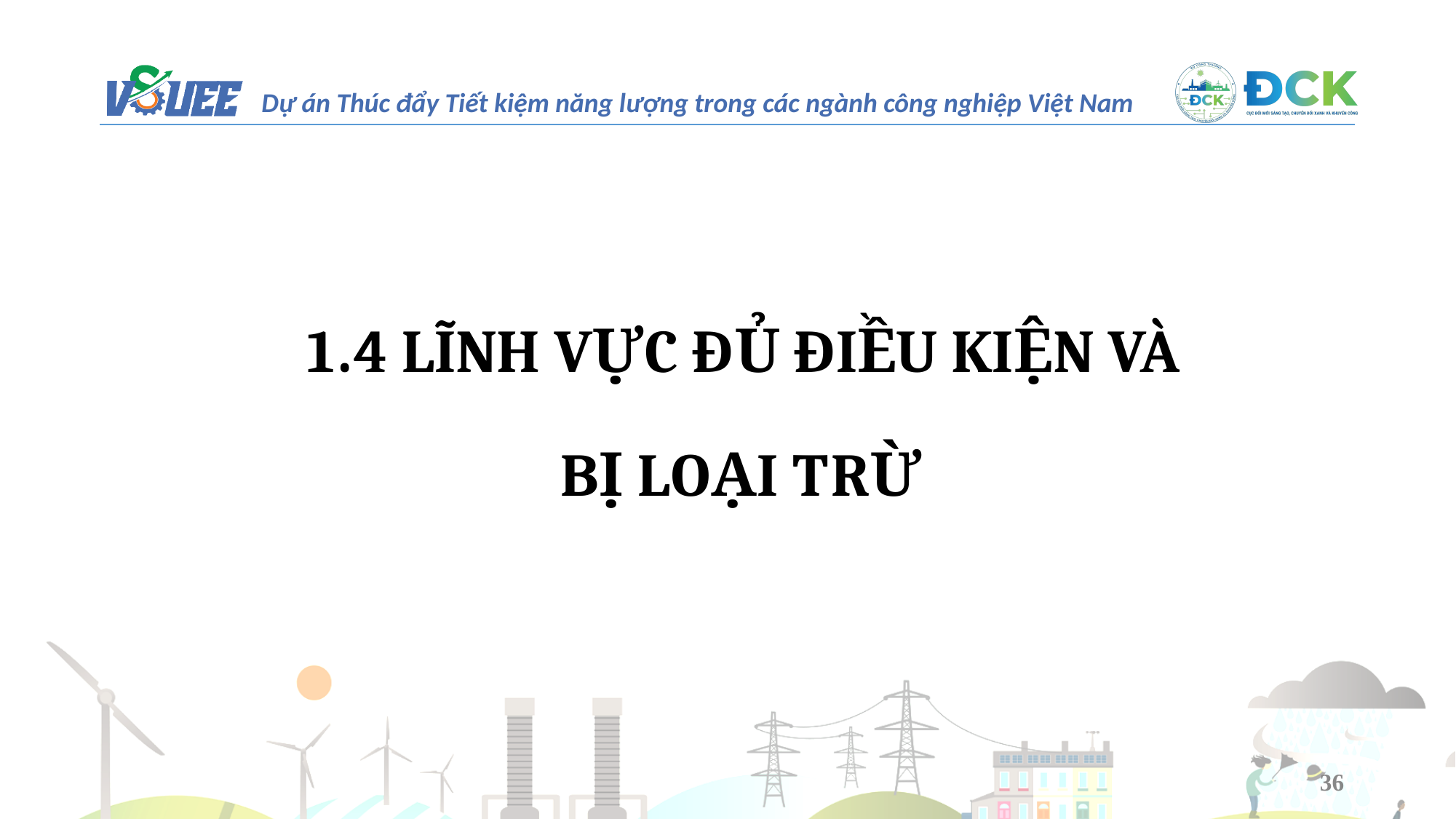

1.4 LĨNH VỰC ĐỦ ĐIỀU KIỆN VÀ
BỊ LOẠI TRỪ
36